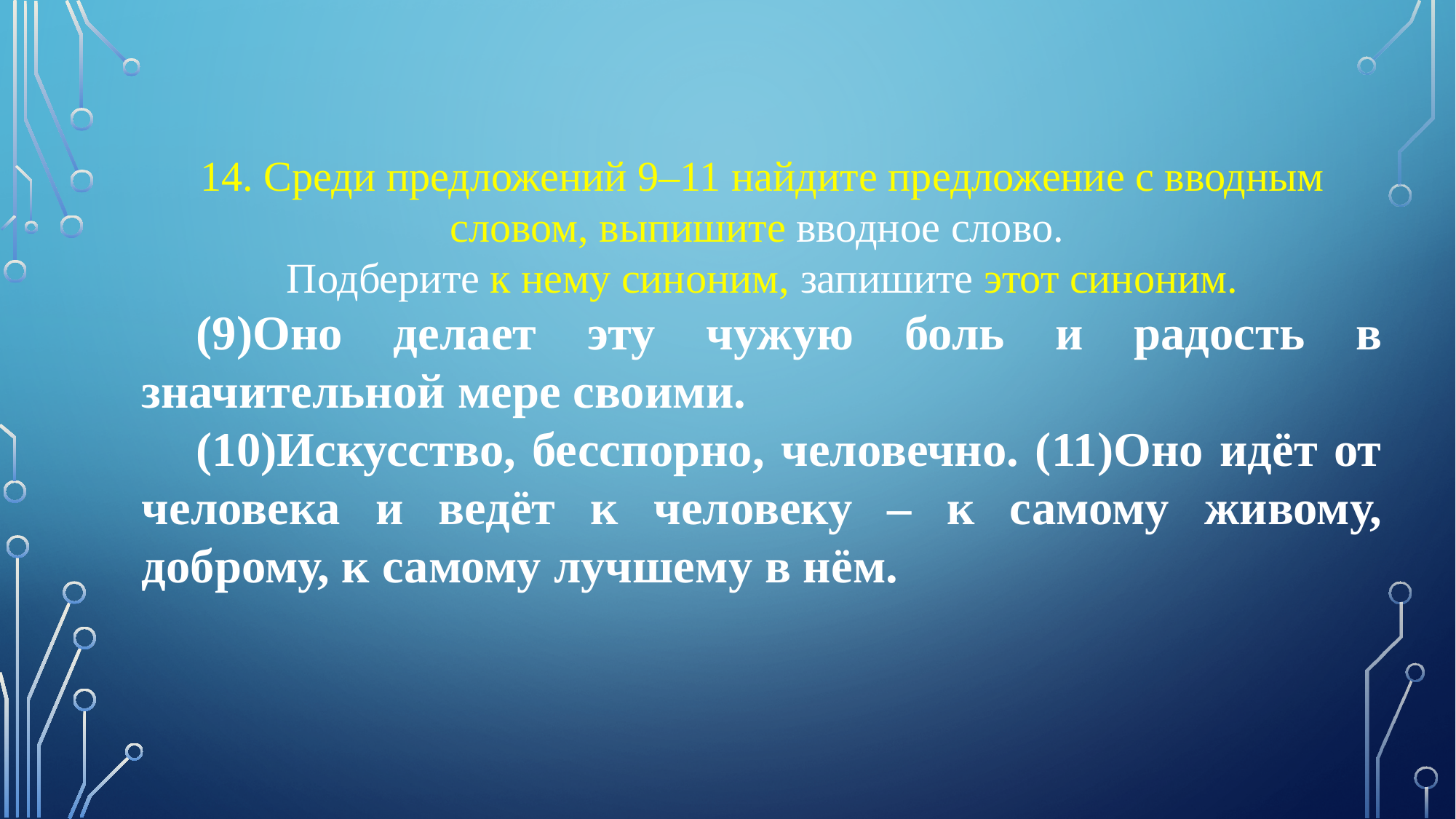

14. Среди предложений 9–11 найдите предложение с вводным словом, выпишите вводное слово.
Подберите к нему синоним, запишите этот синоним.
(9)Оно делает эту чужую боль и радость в значительной мере своими.
(10)Искусство, бесспорно, человечно. (11)Оно идёт от человека и ведёт к человеку – к самому живому, доброму, к самому лучшему в нём.